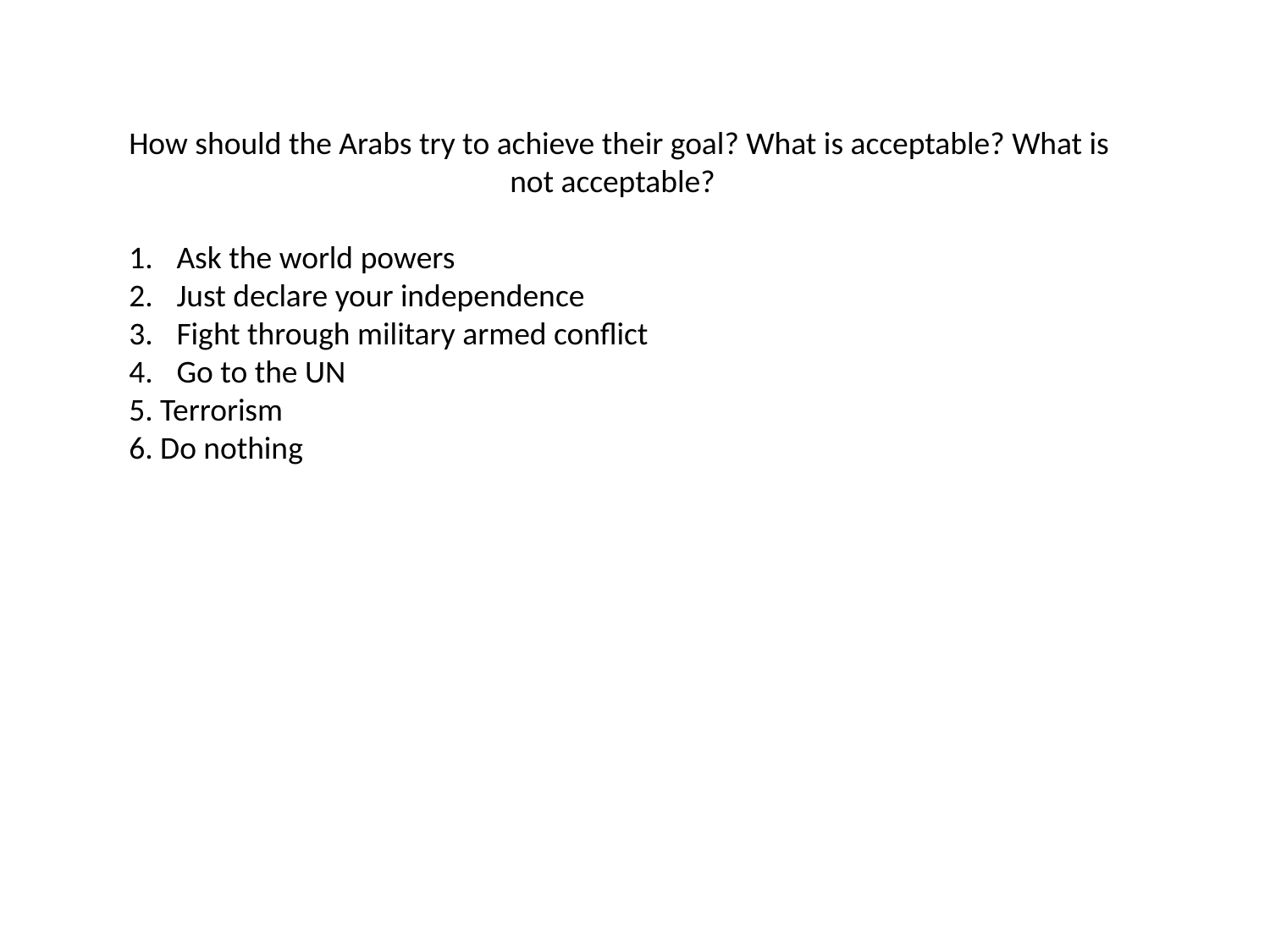

How should the Arabs try to achieve their goal? What is acceptable? What is 			not acceptable?

Ask the world powers
Just declare your independence
Fight through military armed conflict
Go to the UN
5. Terrorism
6. Do nothing